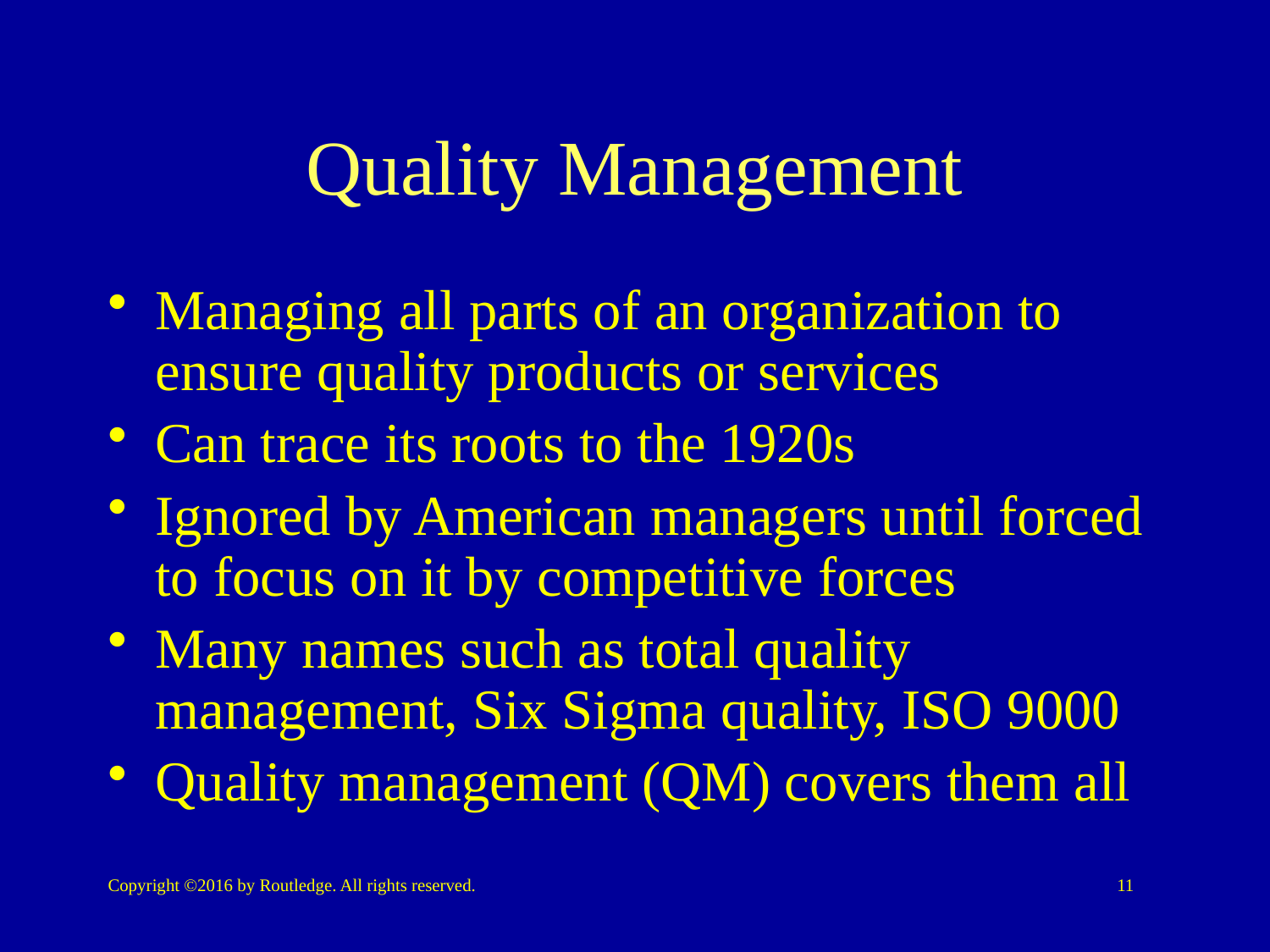

# Quality Management
Managing all parts of an organization to ensure quality products or services
Can trace its roots to the 1920s
Ignored by American managers until forced to focus on it by competitive forces
Many names such as total quality management, Six Sigma quality, ISO 9000
Quality management (QM) covers them all
Copyright ©2016 by Routledge. All rights reserved.

11